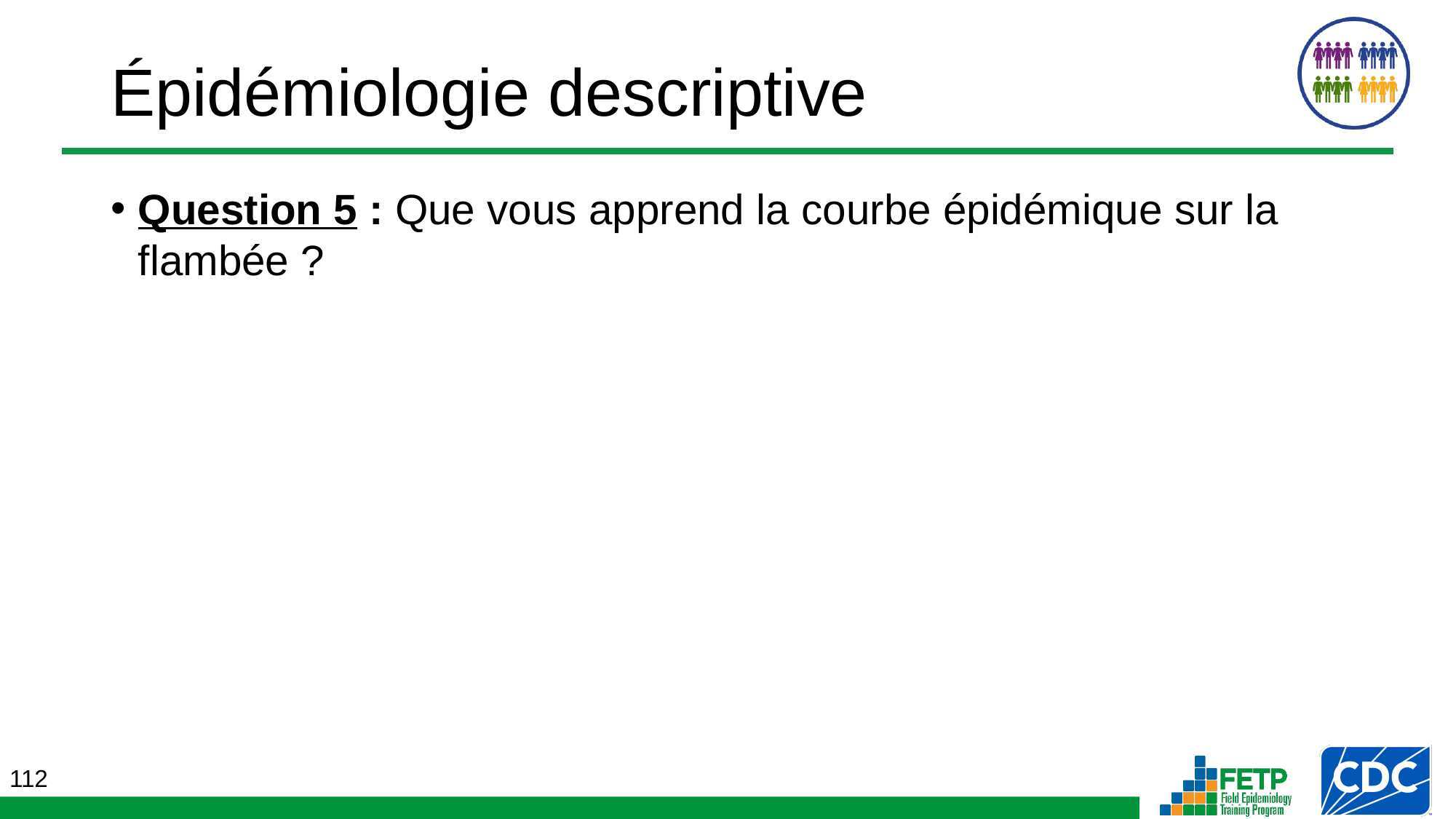

Épidémiologie descriptive

Question 5 : Que vous apprend la courbe épidémique sur la flambée ?